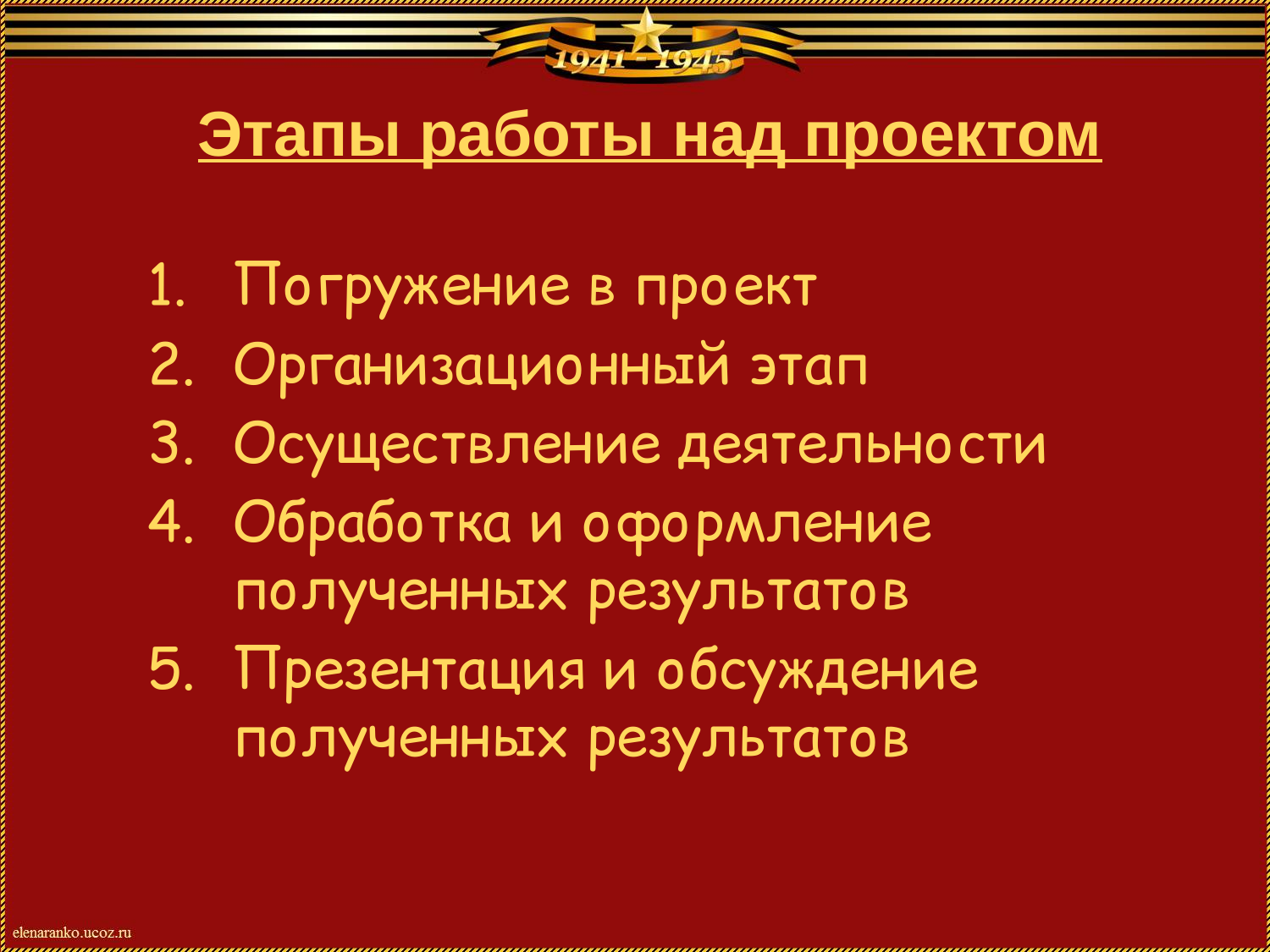

Этапы работы над проектом
Погружение в проект
Организационный этап
Осуществление деятельности
Обработка и оформление  полученных результатов
Презентация и обсуждение полученных результатов